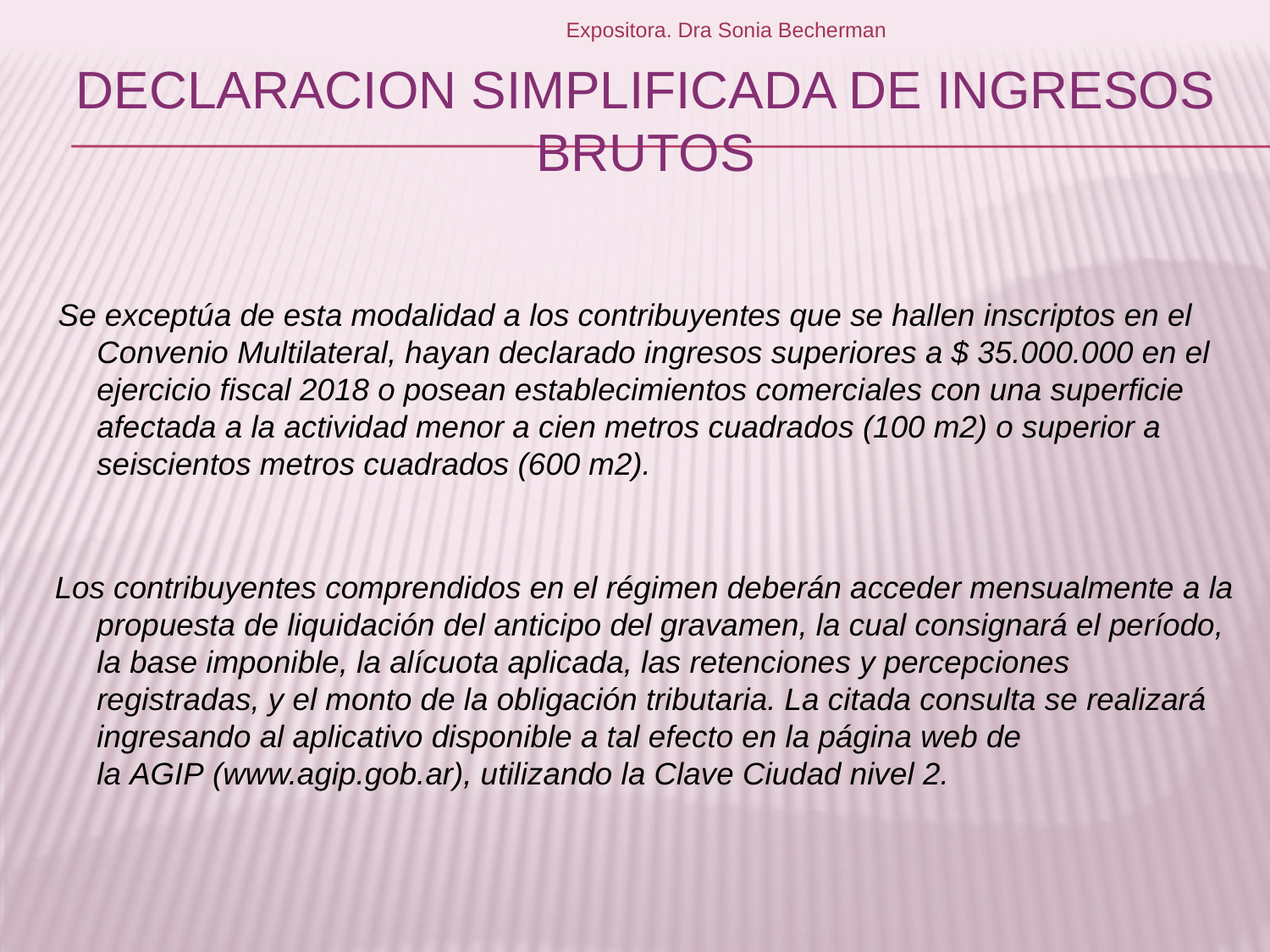

Expositora. Dra Sonia Becherman
# DECLARACION SImPLIFICADA DE INGRESOS BRUTOS

 Se exceptúa de esta modalidad a los contribuyentes que se hallen inscriptos en el Convenio Multilateral, hayan declarado ingresos superiores a $ 35.000.000 en el ejercicio fiscal 2018 o posean establecimientos comerciales con una superficie afectada a la actividad menor a cien metros cuadrados (100 m2) o superior a seiscientos metros cuadrados (600 m2).

Los contribuyentes comprendidos en el régimen deberán acceder mensualmente a la propuesta de liquidación del anticipo del gravamen, la cual consignará el período, la base imponible, la alícuota aplicada, las retenciones y percepciones registradas, y el monto de la obligación tributaria. La citada consulta se realizará ingresando al aplicativo disponible a tal efecto en la página web de la AGIP (www.agip.gob.ar), utilizando la Clave Ciudad nivel 2.